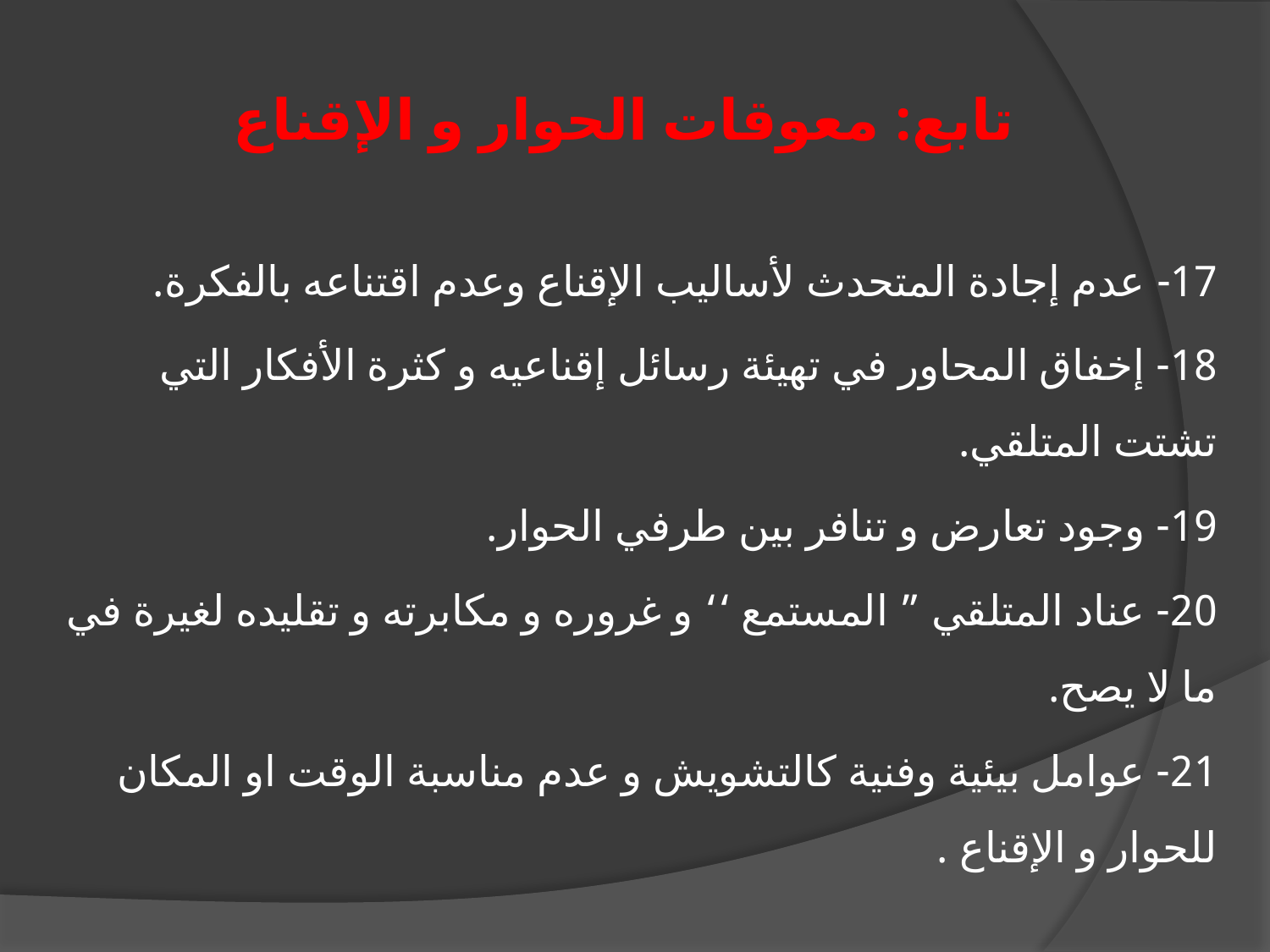

# تابع: معوقات الحوار و الإقناع
17- عدم إجادة المتحدث لأساليب الإقناع وعدم اقتناعه بالفكرة.
18- إخفاق المحاور في تهيئة رسائل إقناعيه و كثرة الأفكار التي تشتت المتلقي.
19- وجود تعارض و تنافر بين طرفي الحوار.
20- عناد المتلقي ” المستمع ‘‘ و غروره و مكابرته و تقليده لغيرة في ما لا يصح.
21- عوامل بيئية وفنية كالتشويش و عدم مناسبة الوقت او المكان للحوار و الإقناع .